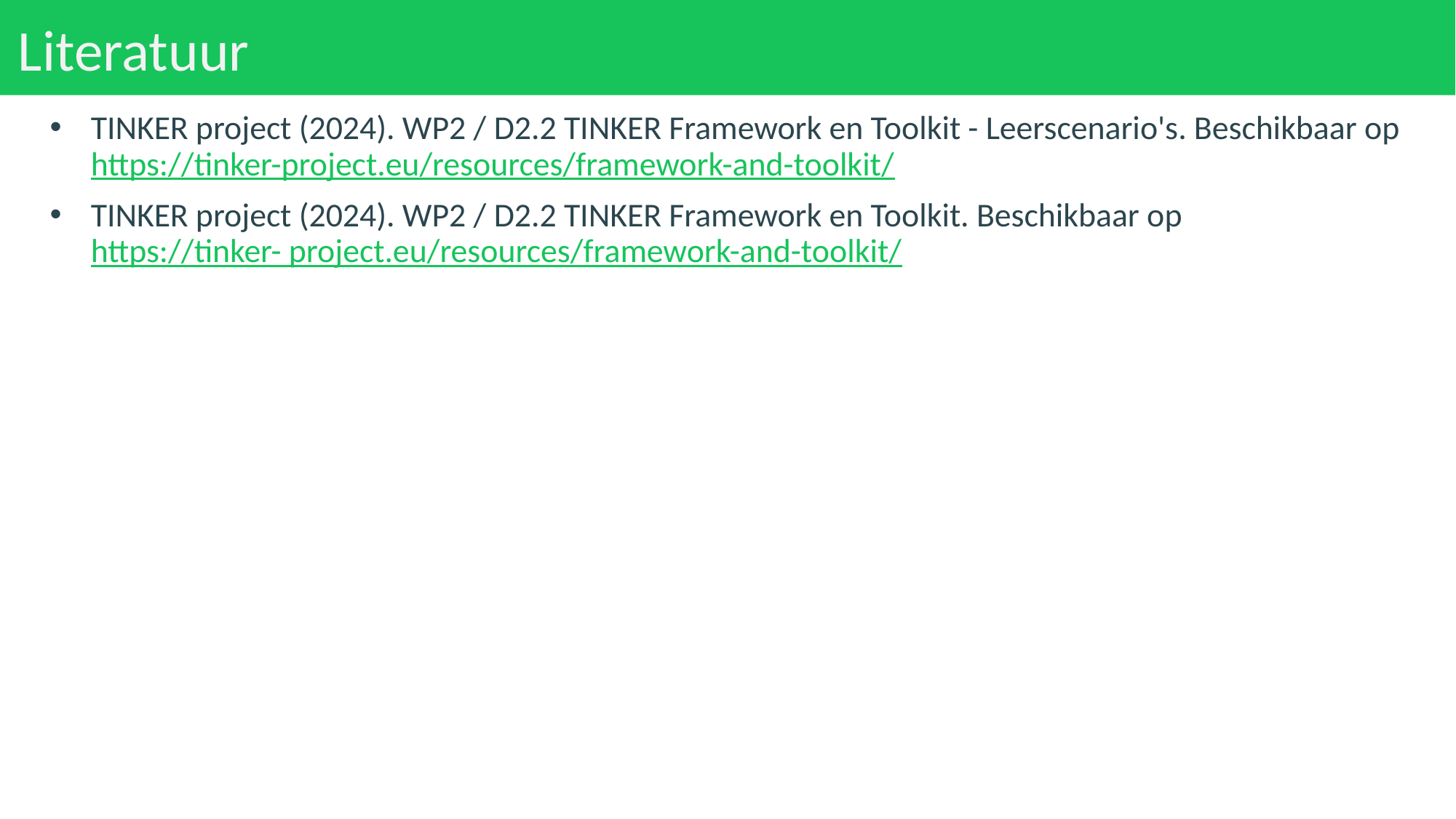

# Literatuur
TINKER project (2024). WP2 / D2.2 TINKER Framework en Toolkit - Leerscenario's. Beschikbaar op https://tinker-project.eu/resources/framework-and-toolkit/
TINKER project (2024). WP2 / D2.2 TINKER Framework en Toolkit. Beschikbaar op https://tinker- project.eu/resources/framework-and-toolkit/